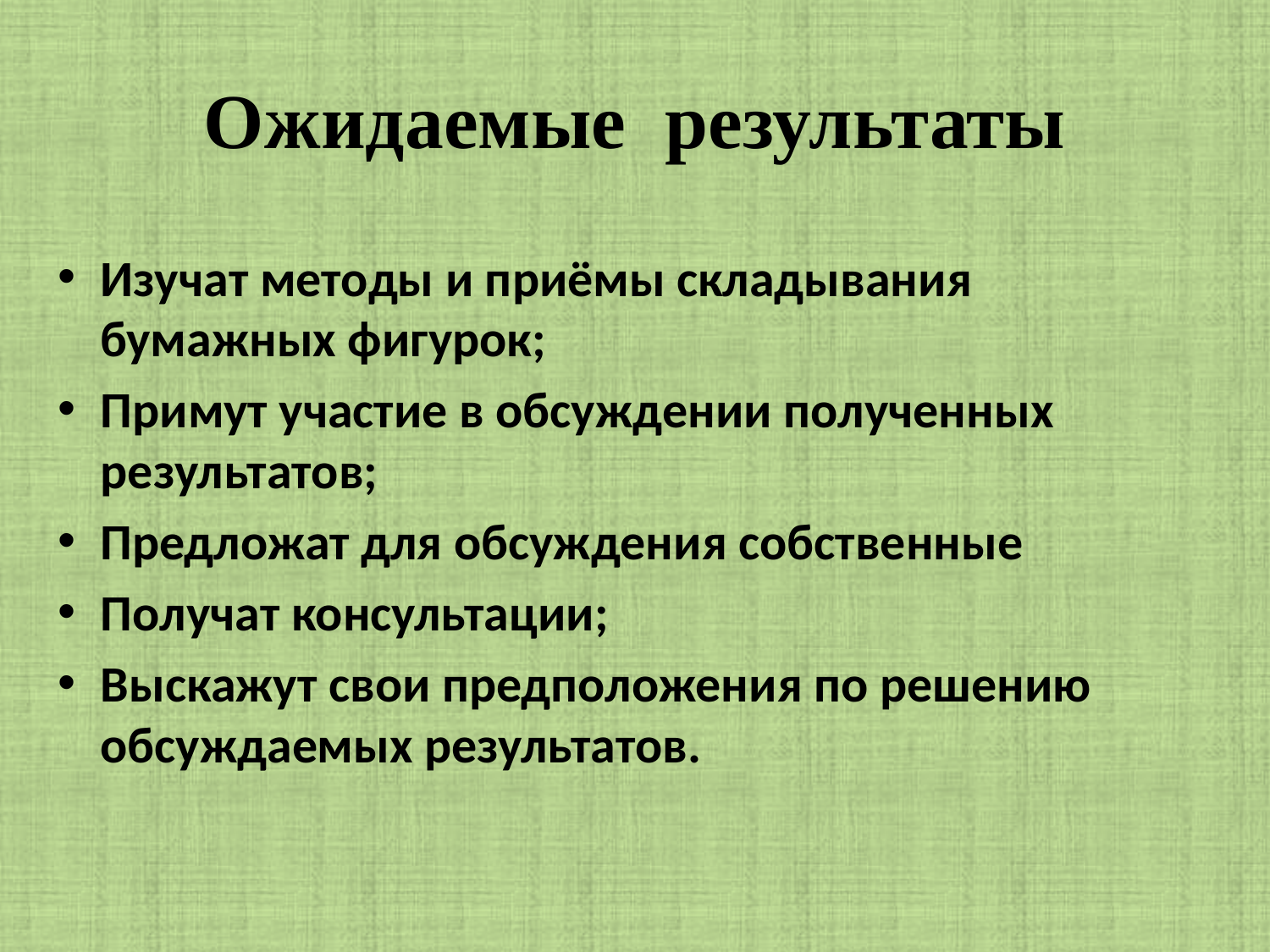

# Ожидаемые  результаты

Изучат методы и приёмы складывания бумажных фигурок;
Примут участие в обсуждении полученных результатов;
Предложат для обсуждения собственные
Получат консультации;
Выскажут свои предположения по решению обсуждаемых результатов.